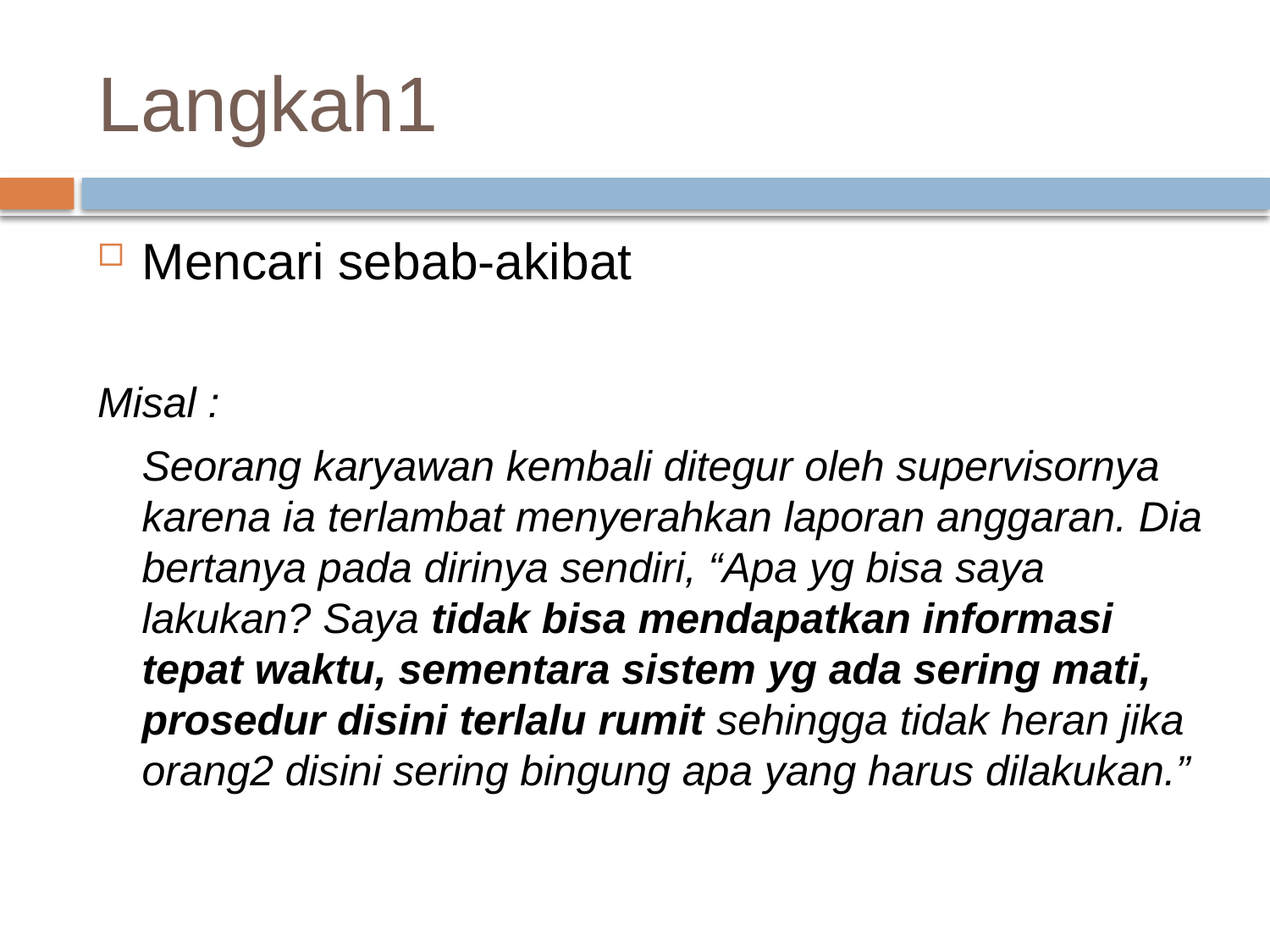

# Langkah1
Mencari sebab-akibat

Misal :
	Seorang karyawan kembali ditegur oleh supervisornya karena ia terlambat menyerahkan laporan anggaran. Dia bertanya pada dirinya sendiri, “Apa yg bisa saya lakukan? Saya tidak bisa mendapatkan informasi tepat waktu, sementara sistem yg ada sering mati, prosedur disini terlalu rumit sehingga tidak heran jika orang2 disini sering bingung apa yang harus dilakukan.”